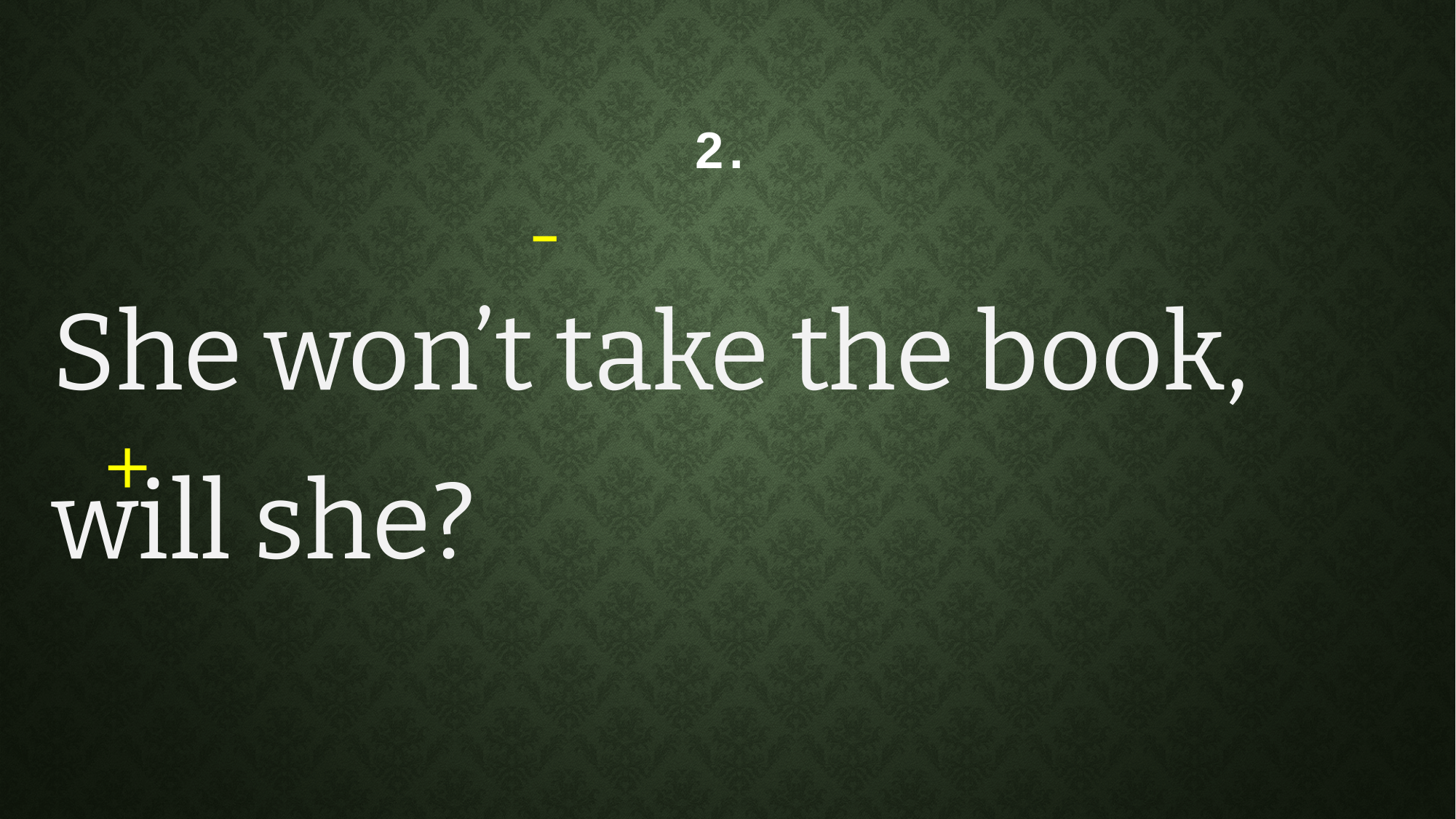

# 2.
-
She won’t take the book,
will she?
+